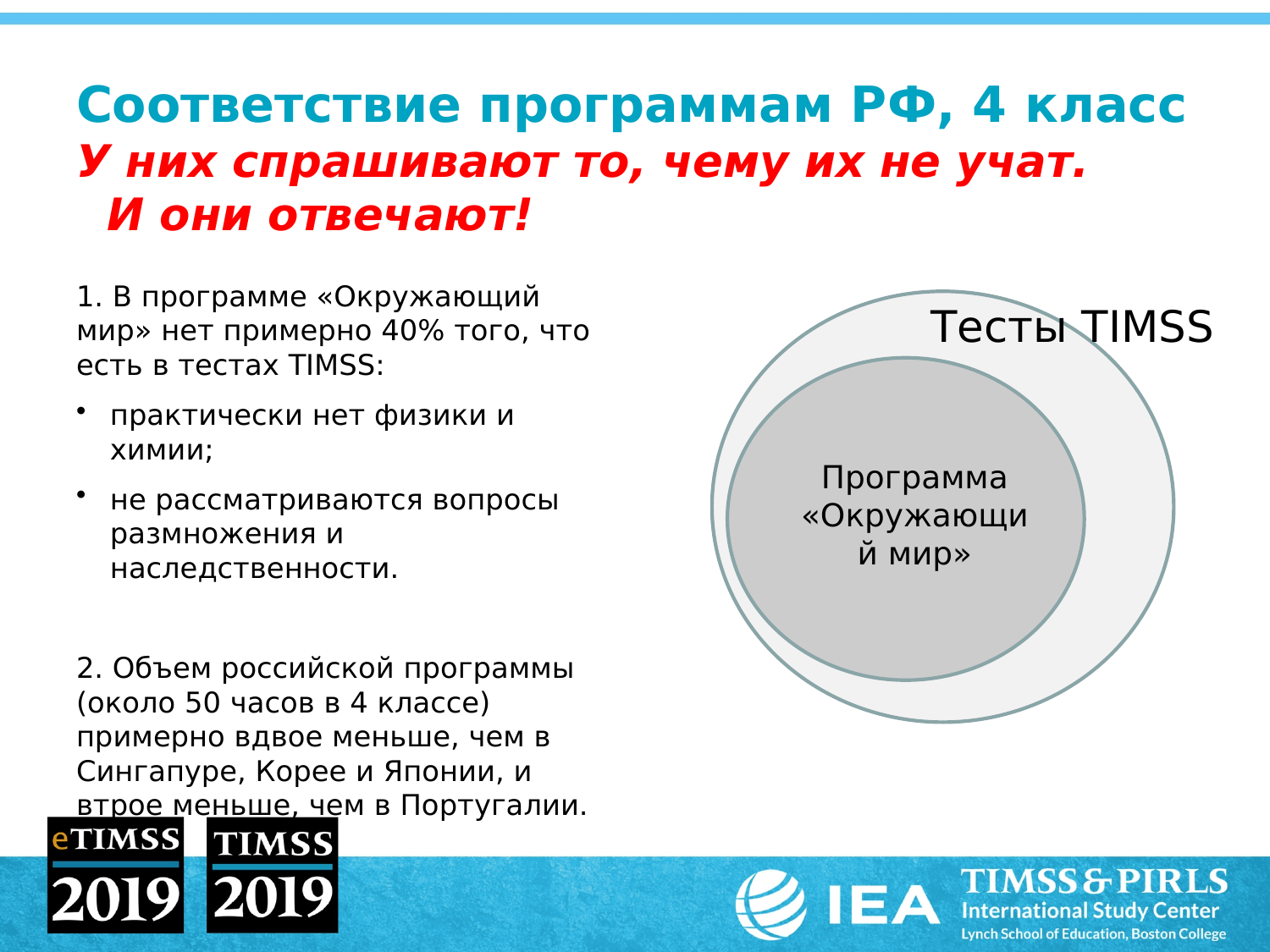

# Соответствие программам РФ, 4 класс У них спрашивают то, чему их не учат.         И они отвечают!

1. В программе «Окружающий мир» нет примерно 40% того, что есть в тестах TIMSS:
практически нет физики и химии;
не рассматриваются вопросы размножения и наследственности.

2. Объем российской программы (около 50 часов в 4 классе) примерно вдвое меньше, чем в Сингапуре, Корее и Японии, и втрое меньше, чем в Португалии.

Тесты TIMSS

Программа «Окружающий мир»